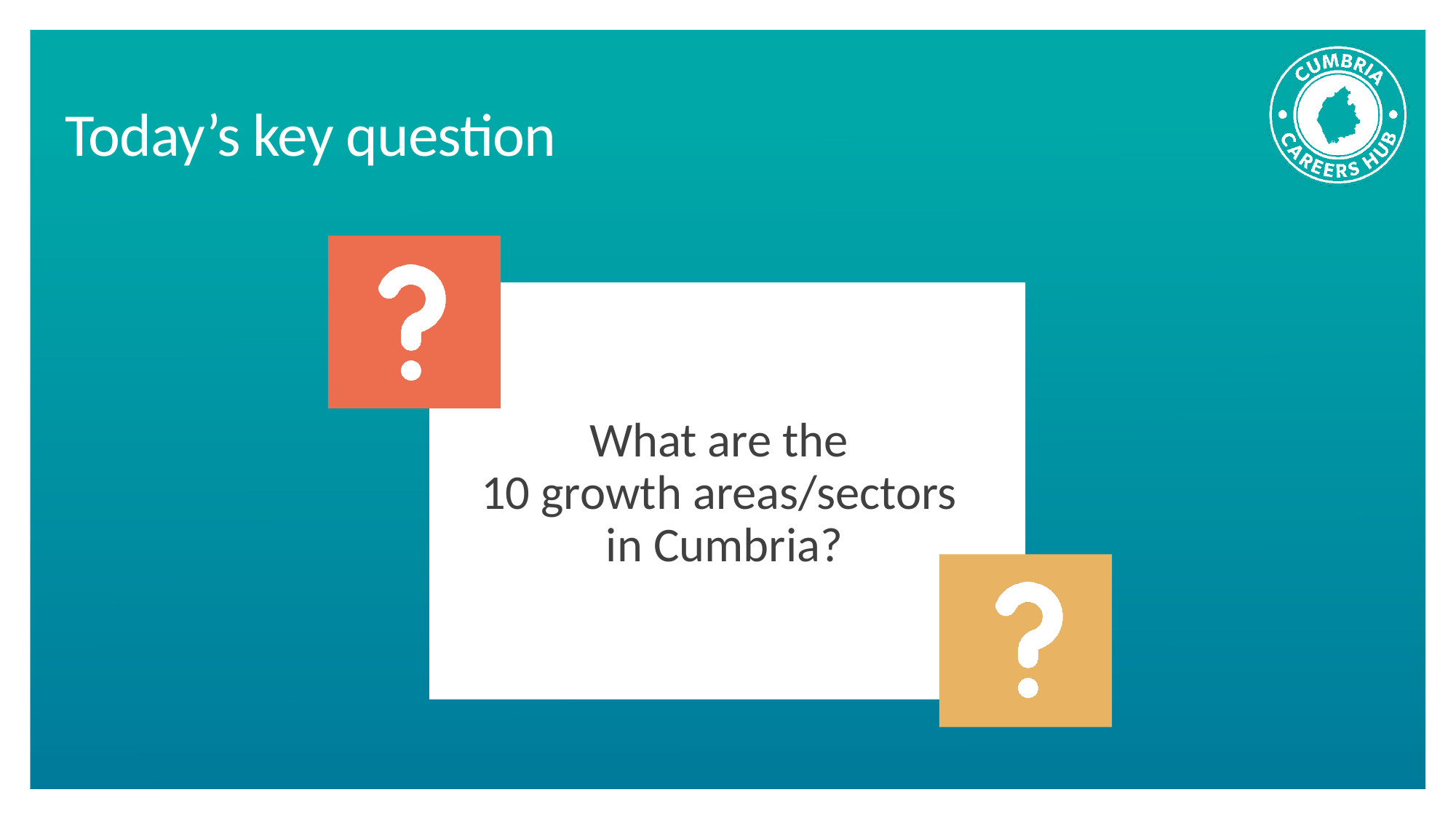

# Today’s key question
What are the
10 growth areas/sectors
in Cumbria?